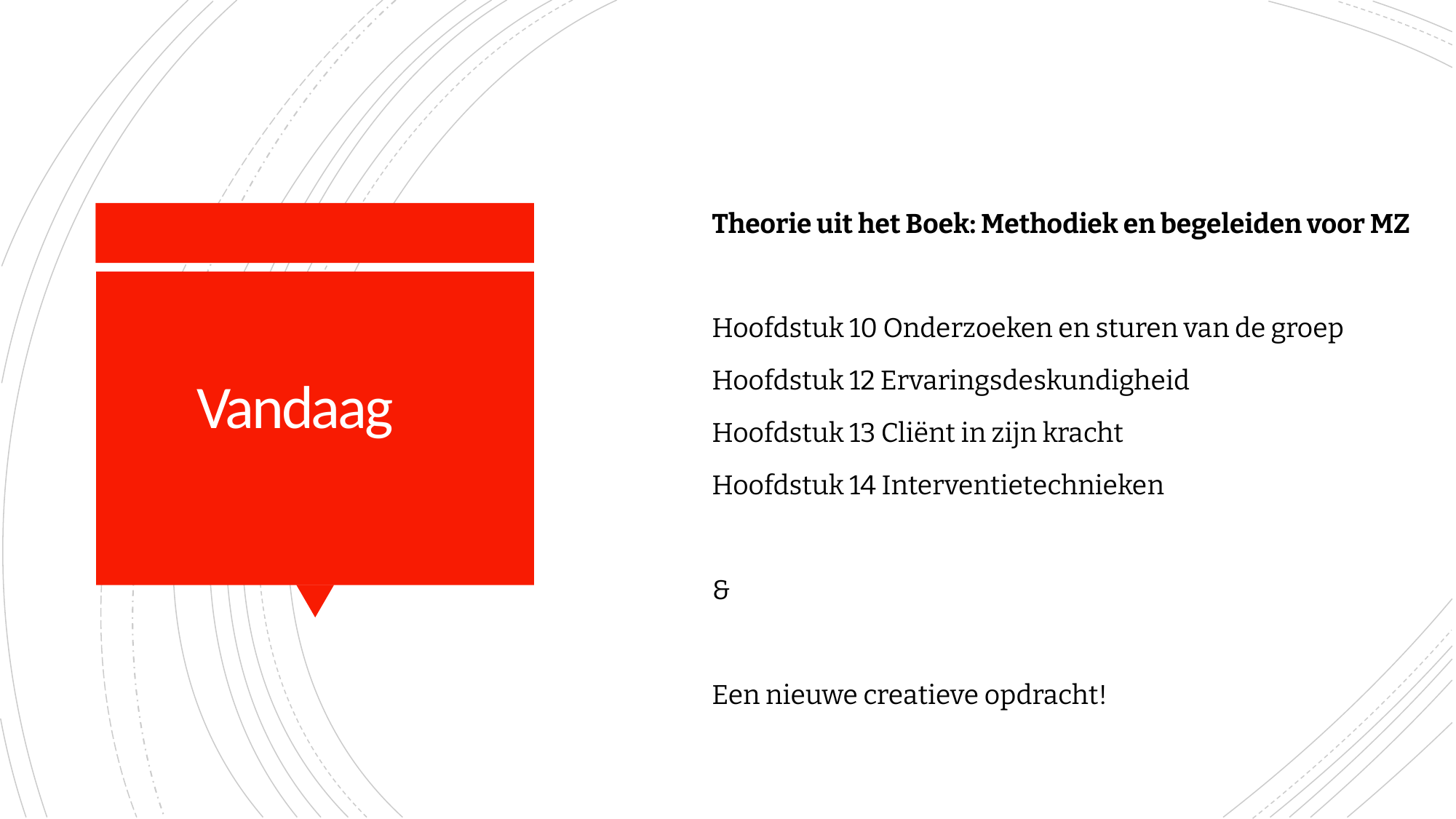

Theorie uit het Boek: Methodiek en begeleiden voor MZ

Hoofdstuk 10 Onderzoeken en sturen van de groep
Hoofdstuk 12 Ervaringsdeskundigheid
Hoofdstuk 13 Cliënt in zijn kracht
Hoofdstuk 14 Interventietechnieken

&

Een nieuwe creatieve opdracht!

# Vandaag